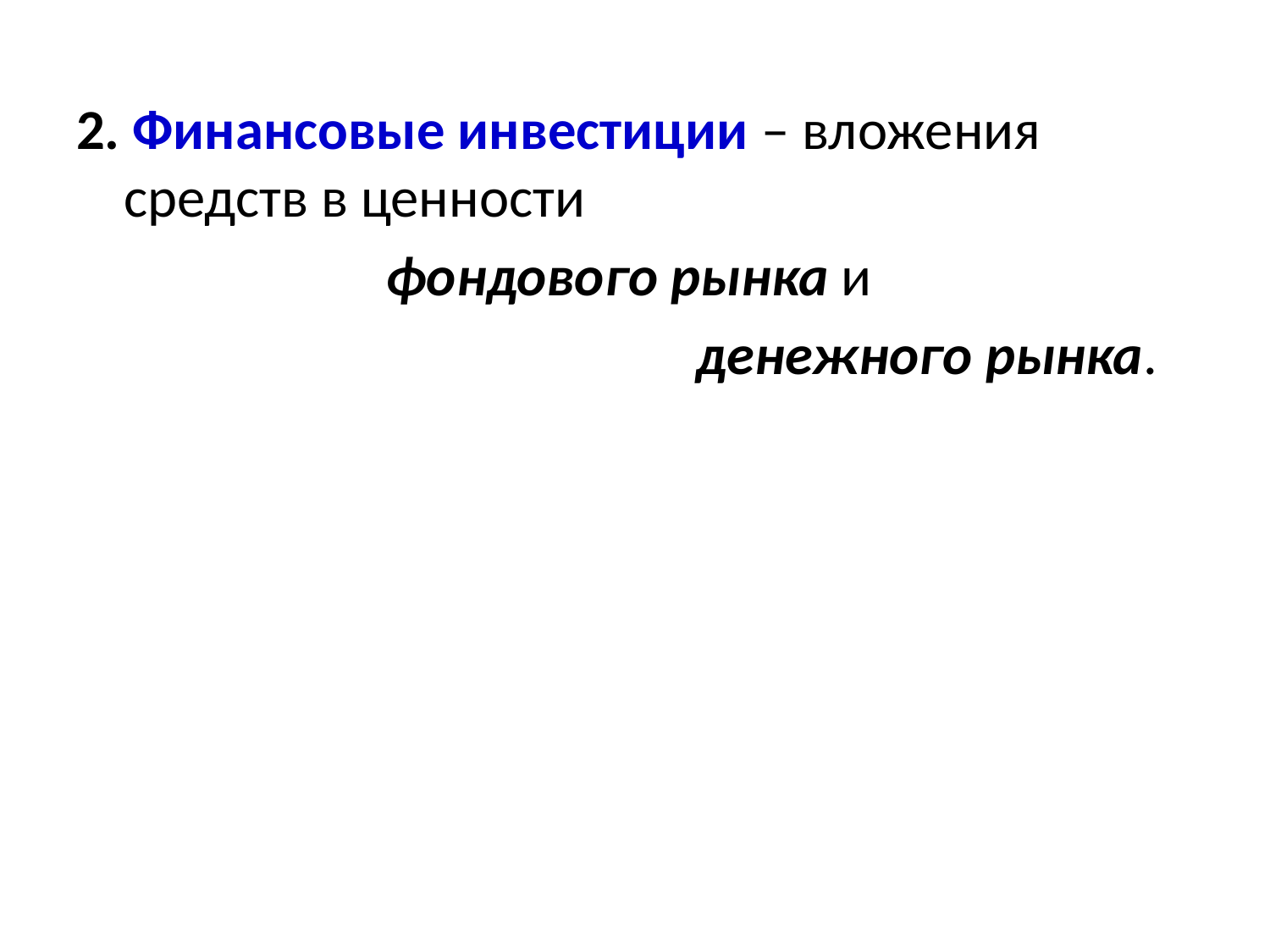

2. Финансовые инвестиции – вложения средств в ценности
фондового рынка и
                                              денежного рынка.